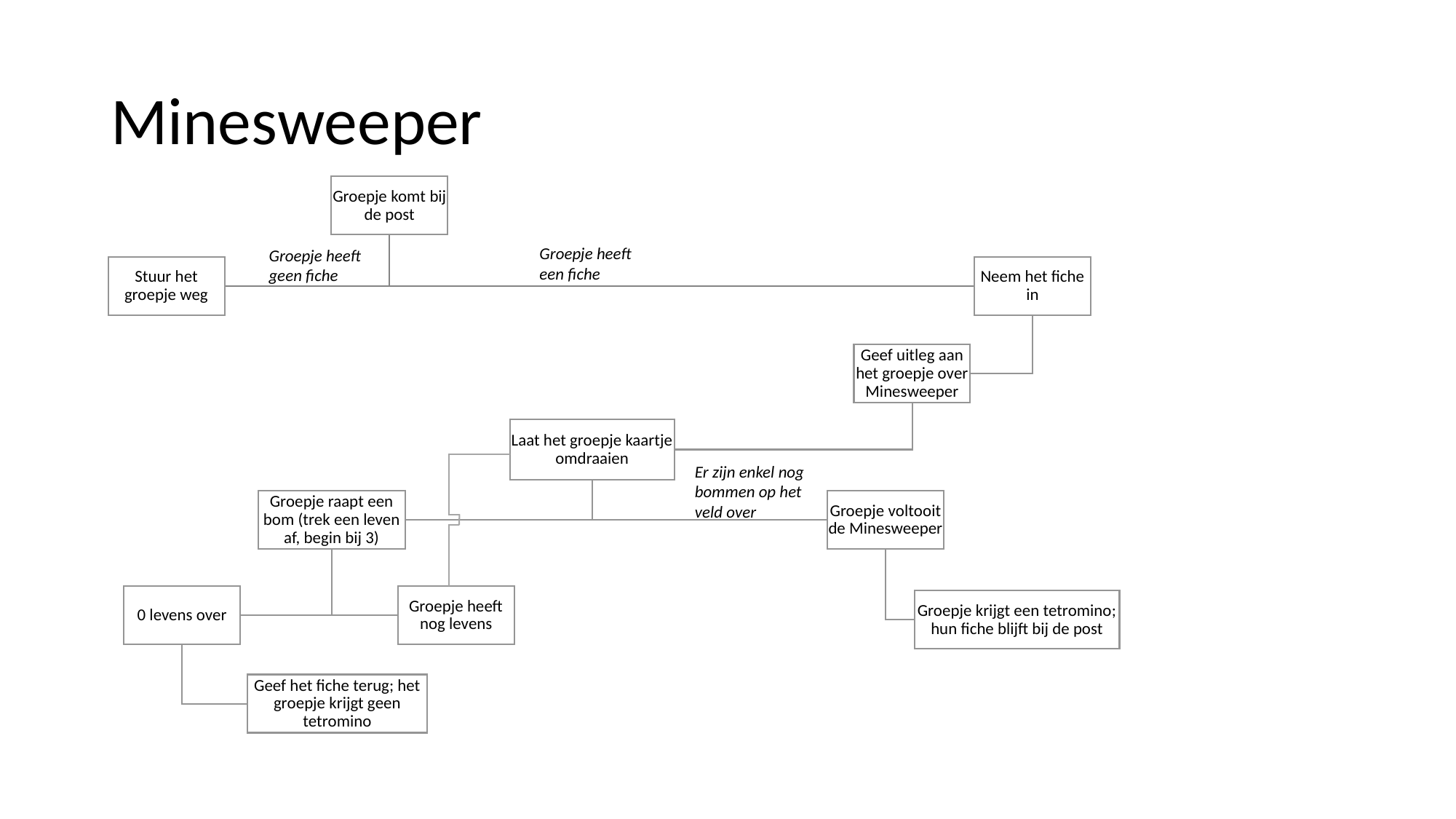

# Minesweeper
Groepje komt bij de post
Stuur het groepje weg
Neem het fiche in
Geef uitleg aan het groepje over Minesweeper
Laat het groepje kaartje omdraaien
Groepje raapt een bom (trek een leven af, begin bij 3)
Groepje heeft nog levens
0 levens over
Geef het fiche terug; het groepje krijgt geen tetromino
Groepje voltooit de Minesweeper
Groepje krijgt een tetromino; hun fiche blijft bij de post
Groepje heeft een fiche
Groepje heeft geen fiche
Er zijn enkel nog bommen op het veld over